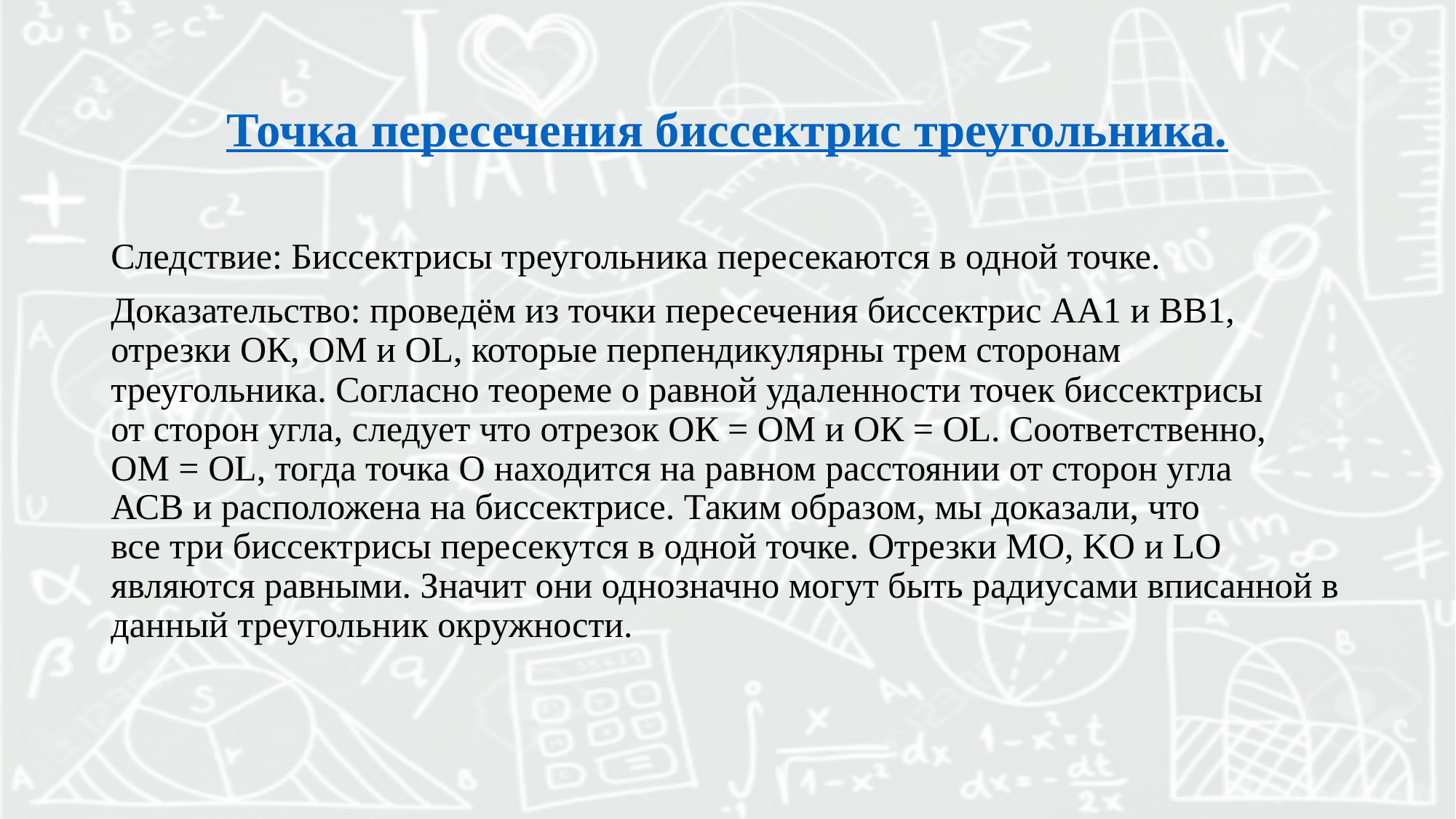

# Точка пересечения биссектрис треугольника.
Следствие: Биссектрисы треугольника пересекаются в одной точке.
Доказательство: проведём из точки пересечения биссектрис АА1 и ВВ1, отрезки ОК, ОМ и ОL, которые перпендикулярны трем сторонам треугольника. Согласно теореме о равной удаленности точек биссектрисы от сторон угла, следует что отрезок ОК = ОМ и ОК = ОL. Соответственно, ОМ = ОL, тогда точка О находится на равном расстоянии от сторон угла АСВ и расположена на биссектрисе. Таким образом, мы доказали, что все три биссектрисы пересекутся в одной точке. Отрезки МО, KО и LO являются равными. Значит они однозначно могут быть радиусами вписанной в данный треугольник окружности.